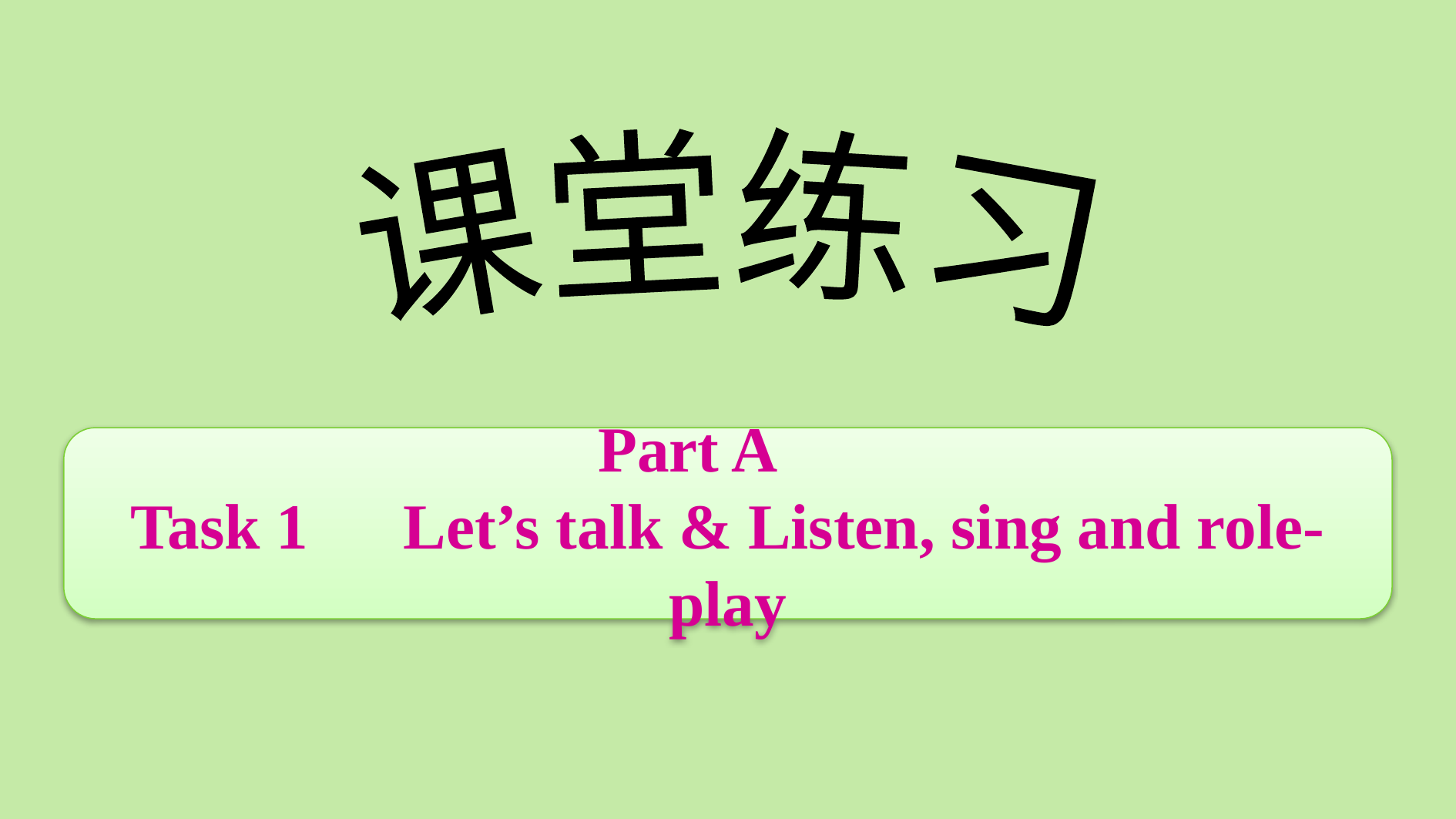

Part A
Task 1　Let’s talk & Listen, sing and role-play